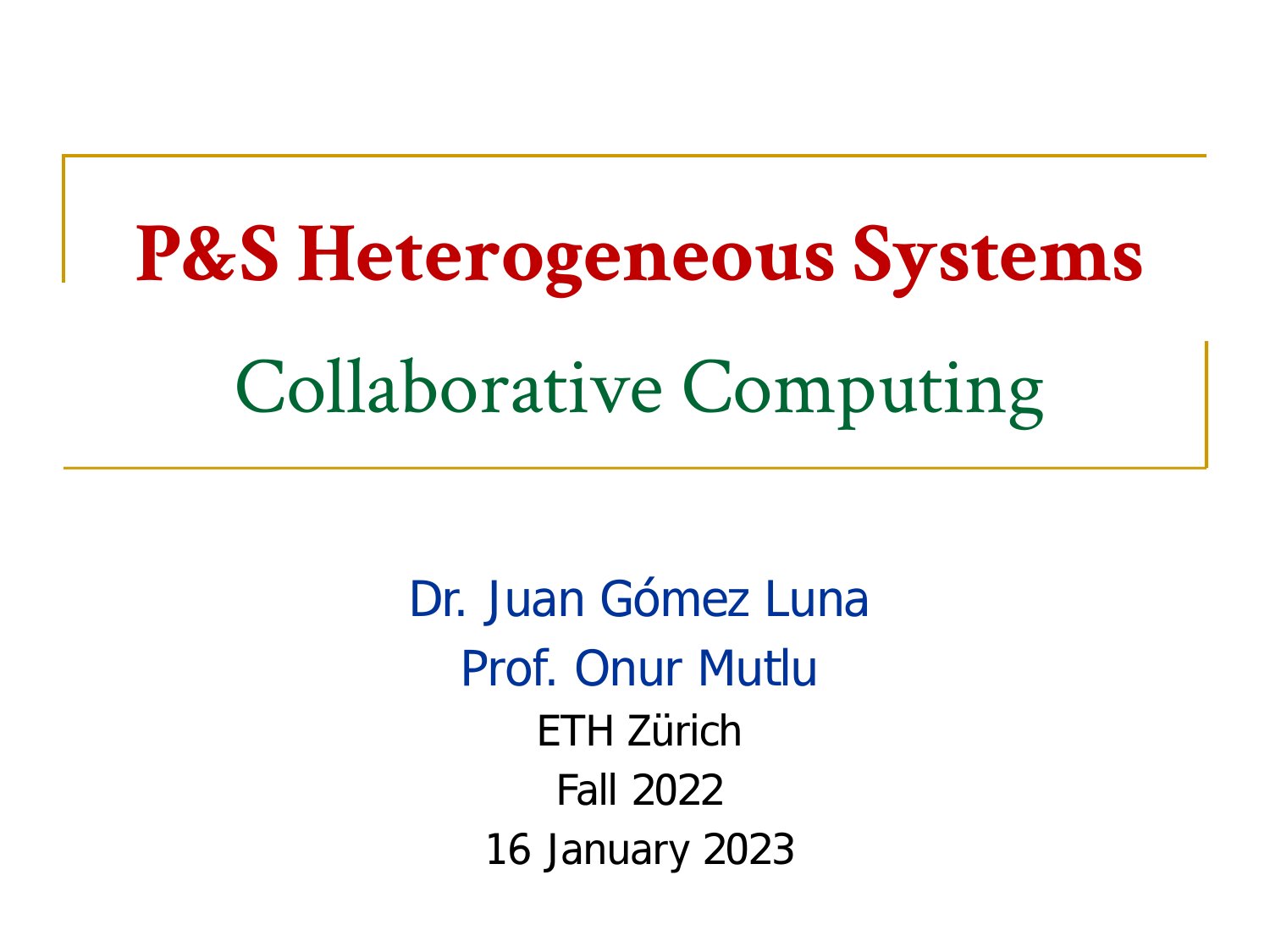

# P&S Heterogeneous Systems Collaborative Computing
Dr. Juan Gómez Luna
Prof. Onur Mutlu
ETH Zürich
Fall 2022
16 January 2023